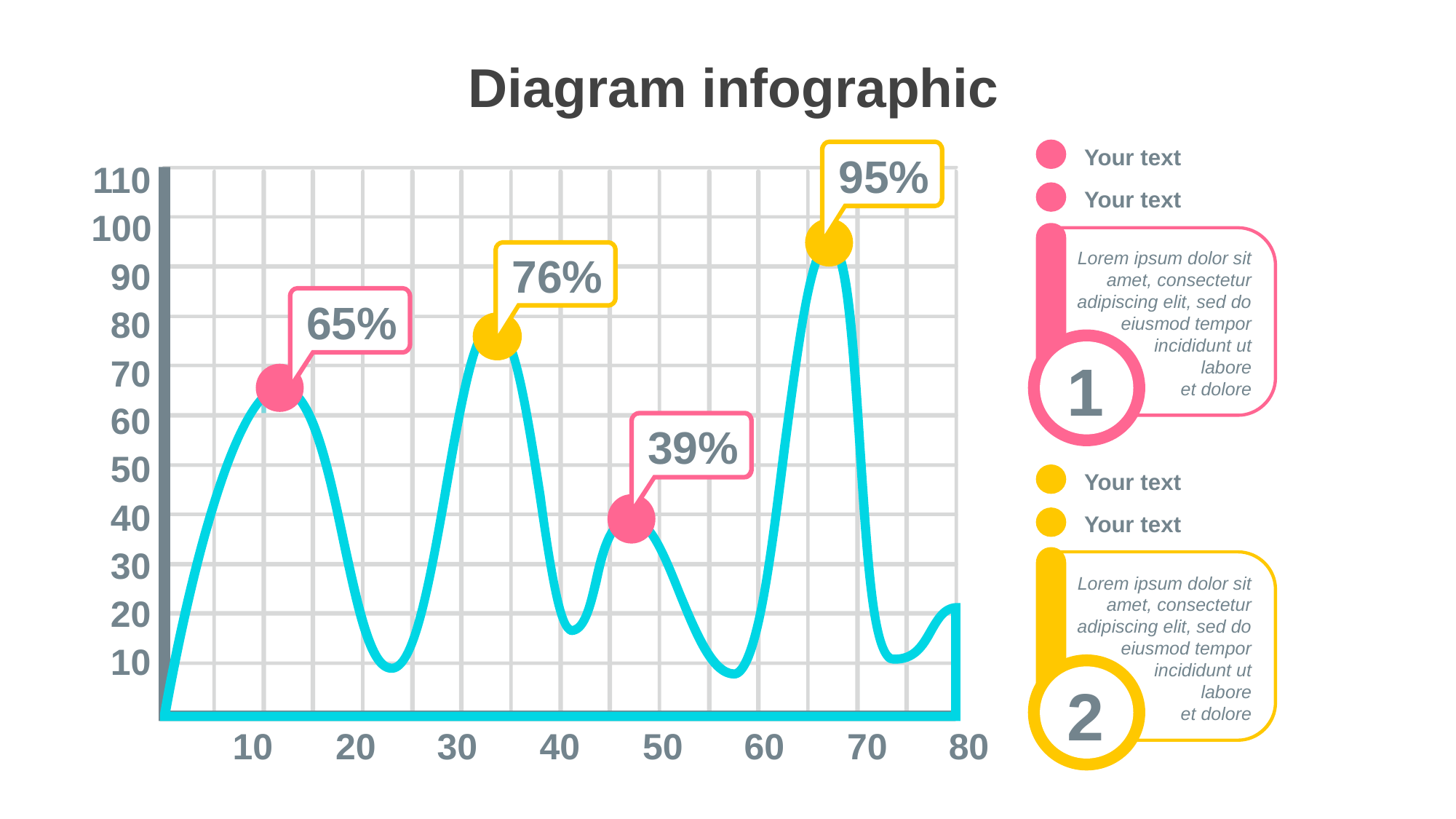

Diagram infographic

95%

Your text
1
10

100

90

80

70

60

50

40

30

20

10

10
20
30
40
50
60
70
80

Your text

Lorem ipsum dolor sit amet, consectetur adipiscing elit, sed do eiusmod tempor incididunt ut
labore
et dolore

1

76%

65%

39%

Your text

Your text

Lorem ipsum dolor sit amet, consectetur adipiscing elit, sed do eiusmod tempor incididunt ut
labore
et dolore

2